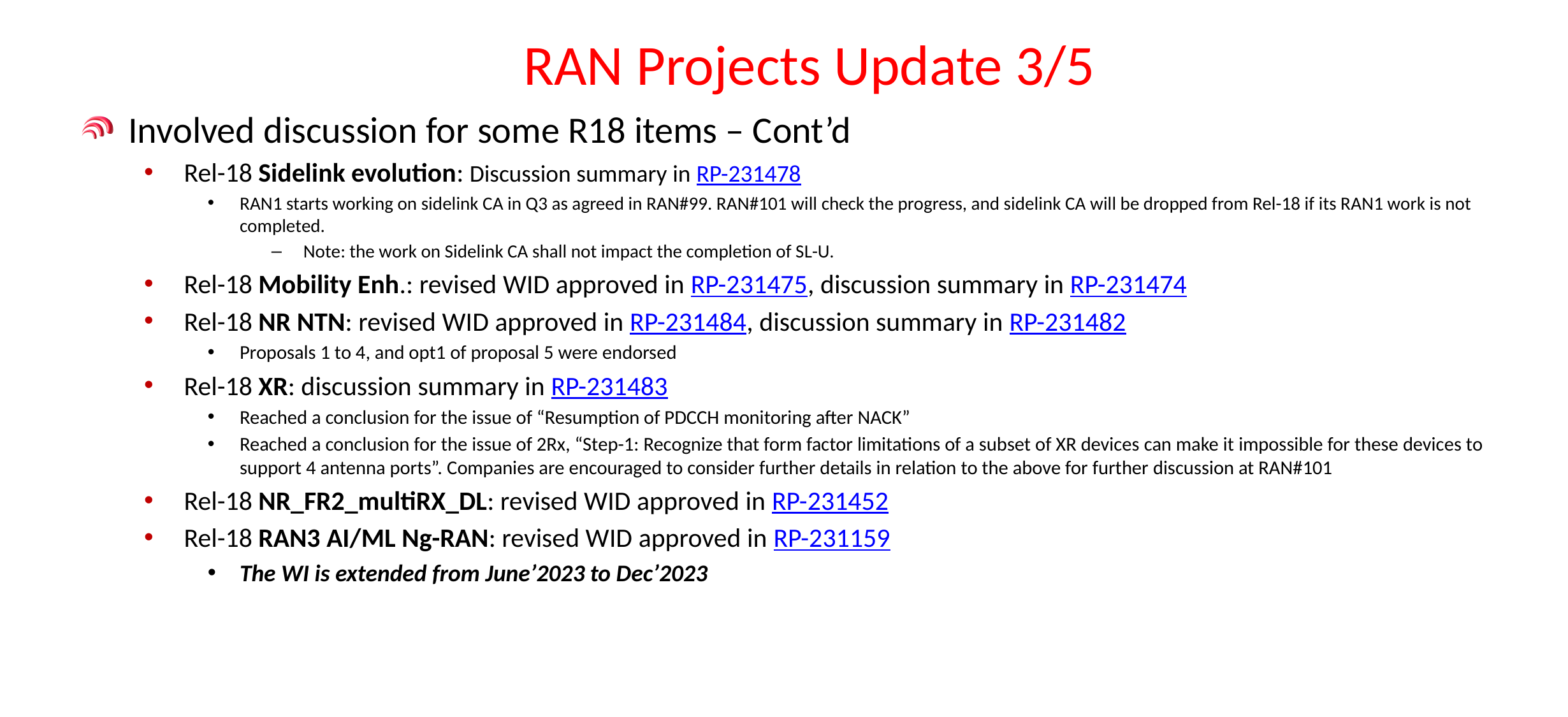

# RAN Projects Update 3/5
Involved discussion for some R18 items – Cont’d
Rel-18 Sidelink evolution: Discussion summary in RP-231478
RAN1 starts working on sidelink CA in Q3 as agreed in RAN#99. RAN#101 will check the progress, and sidelink CA will be dropped from Rel-18 if its RAN1 work is not completed.
Note: the work on Sidelink CA shall not impact the completion of SL-U.
Rel-18 Mobility Enh.: revised WID approved in RP-231475, discussion summary in RP-231474
Rel-18 NR NTN: revised WID approved in RP-231484, discussion summary in RP-231482
Proposals 1 to 4, and opt1 of proposal 5 were endorsed
Rel-18 XR: discussion summary in RP-231483
Reached a conclusion for the issue of “Resumption of PDCCH monitoring after NACK”
Reached a conclusion for the issue of 2Rx, “Step-1: Recognize that form factor limitations of a subset of XR devices can make it impossible for these devices to support 4 antenna ports”. Companies are encouraged to consider further details in relation to the above for further discussion at RAN#101
Rel-18 NR_FR2_multiRX_DL: revised WID approved in RP-231452
Rel-18 RAN3 AI/ML Ng-RAN: revised WID approved in RP-231159
The WI is extended from June’2023 to Dec’2023